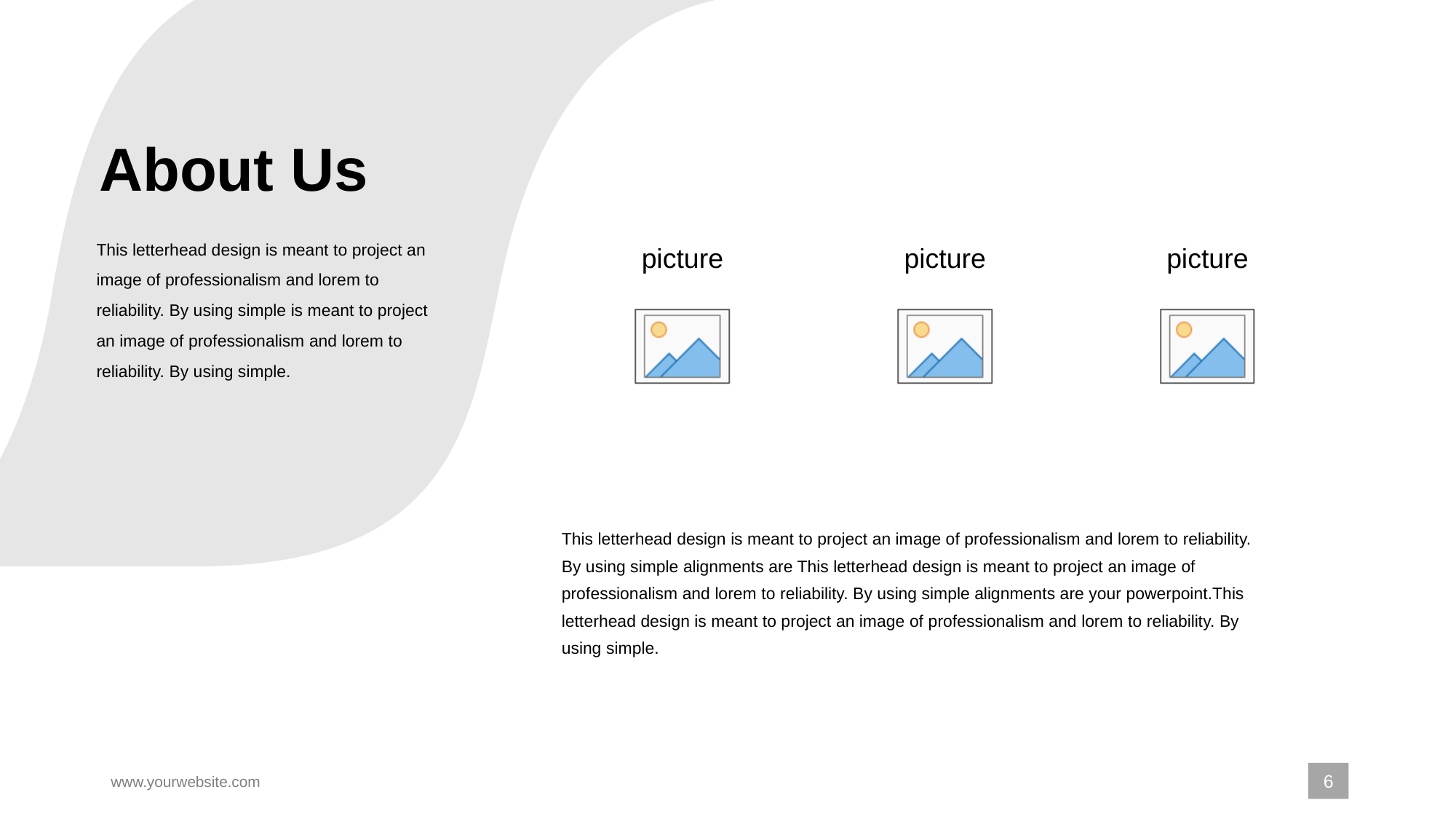

About Us

This letterhead design is meant to project an image of professionalism and lorem to reliability. By using simple is meant to project an image of professionalism and lorem to reliability. By using simple.

This letterhead design is meant to project an image of professionalism and lorem to reliability. By using simple alignments are This letterhead design is meant to project an image of professionalism and lorem to reliability. By using simple alignments are your powerpoint.This letterhead design is meant to project an image of professionalism and lorem to reliability. By using simple.
6
www.yourwebsite.com